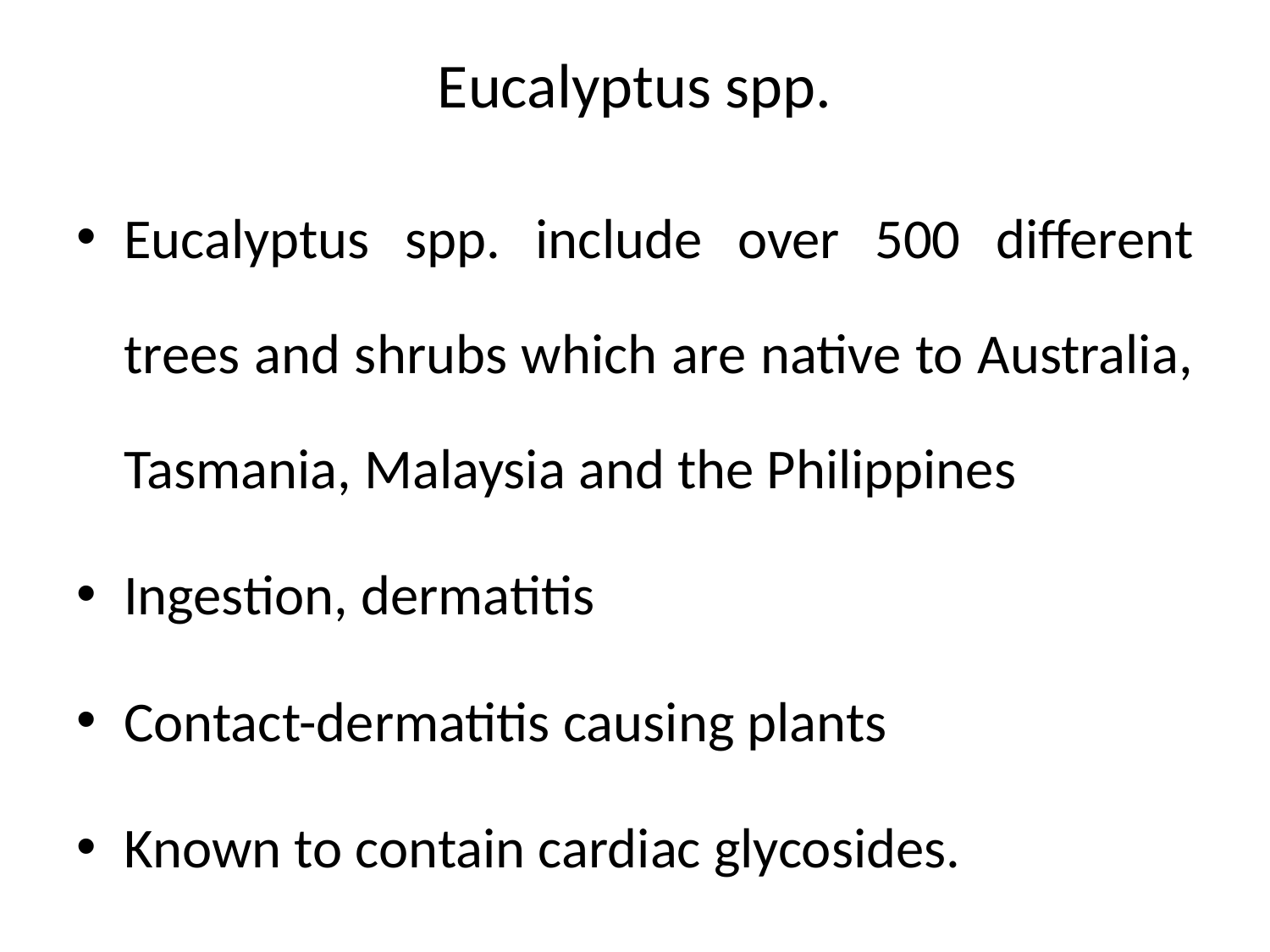

# Eucalyptus spp.
Eucalyptus spp. include over 500 different trees and shrubs which are native to Australia, Tasmania, Malaysia and the Philippines
Ingestion, dermatitis
Contact-dermatitis causing plants
Known to contain cardiac glycosides.